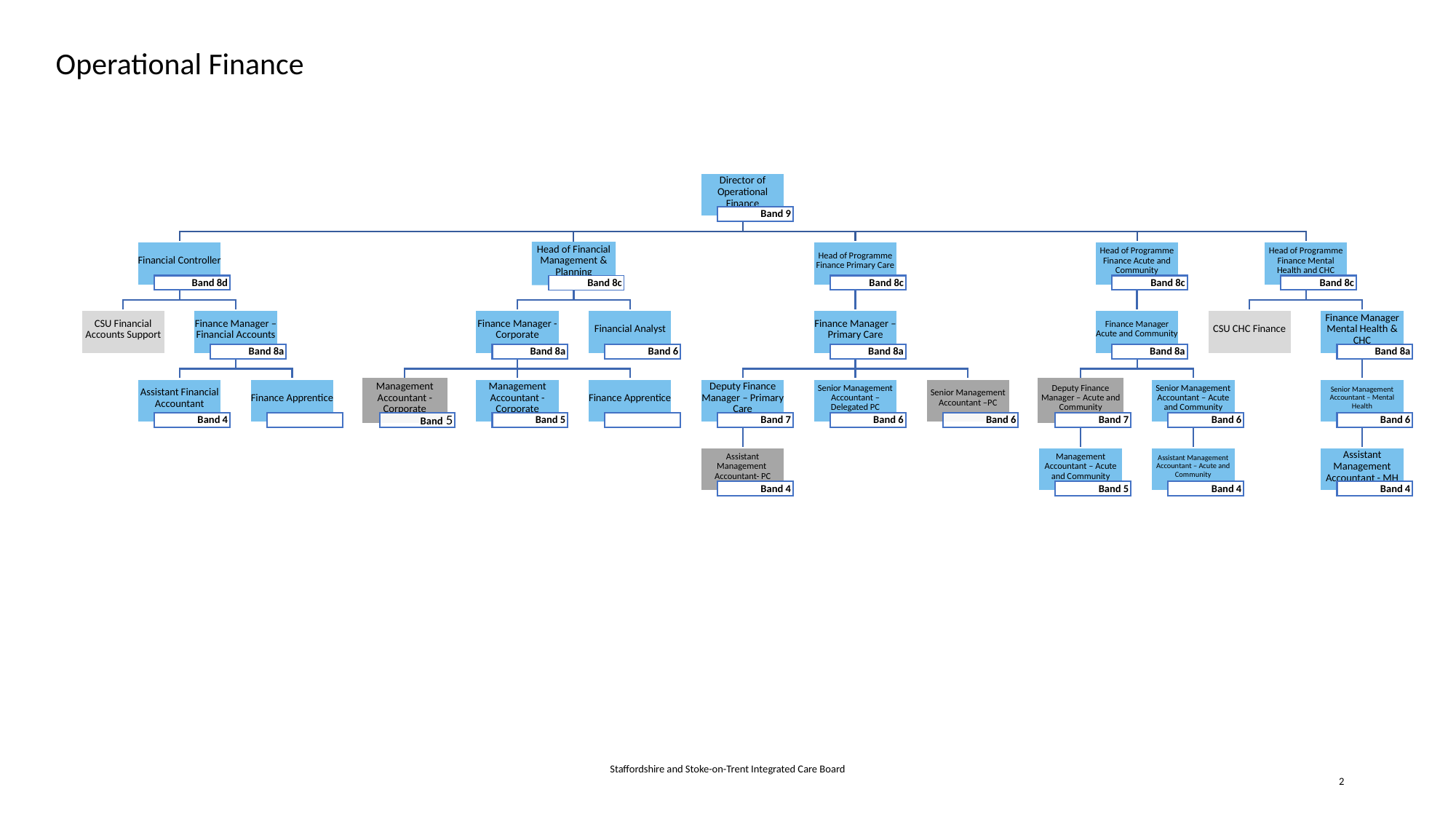

Director of Operational Finance
Band 9
Financial Controller
Band 8d
CSU Financial Accounts Support

Finance Manager – Financial Accounts
Band 8a
Assistant Financial Accountant
Band 4
Finance Apprentice

Head of Financial Management & Planning
Band 8c
Finance Manager - Corporate
Band 8a
Management Accountant - Corporate
Band 5
Management Accountant - Corporate
Band 5
Finance Apprentice

Financial Analyst
Band 6
Head of Programme Finance Primary Care
Band 8c
Finance Manager – Primary Care
Band 8a
Deputy Finance Manager – Primary Care
Band 7
Assistant Management  Accountant- PC
Band 4
Senior Management Accountant – Delegated PC
Band 6
Senior Management Accountant –PC
Band 6
Head of Programme Finance Acute and Community
Band 8c
Finance Manager Acute and Community
Band 8a
Deputy Finance Manager – Acute and Community
Band 7
Management Accountant – Acute and Community
Band 5
Senior Management Accountant – Acute and Community
Band 6
Assistant Management Accountant – Acute and Community
Band 4
Head of Programme Finance Mental Health and CHC
Band 8c
CSU CHC Finance

Finance Manager Mental Health & CHC
Band 8a
Senior Management Accountant – Mental Health
Band 6
Assistant Management Accountant - MH
Band 4
# Operational Finance
Staffordshire and Stoke-on-Trent Integrated Care Board

2